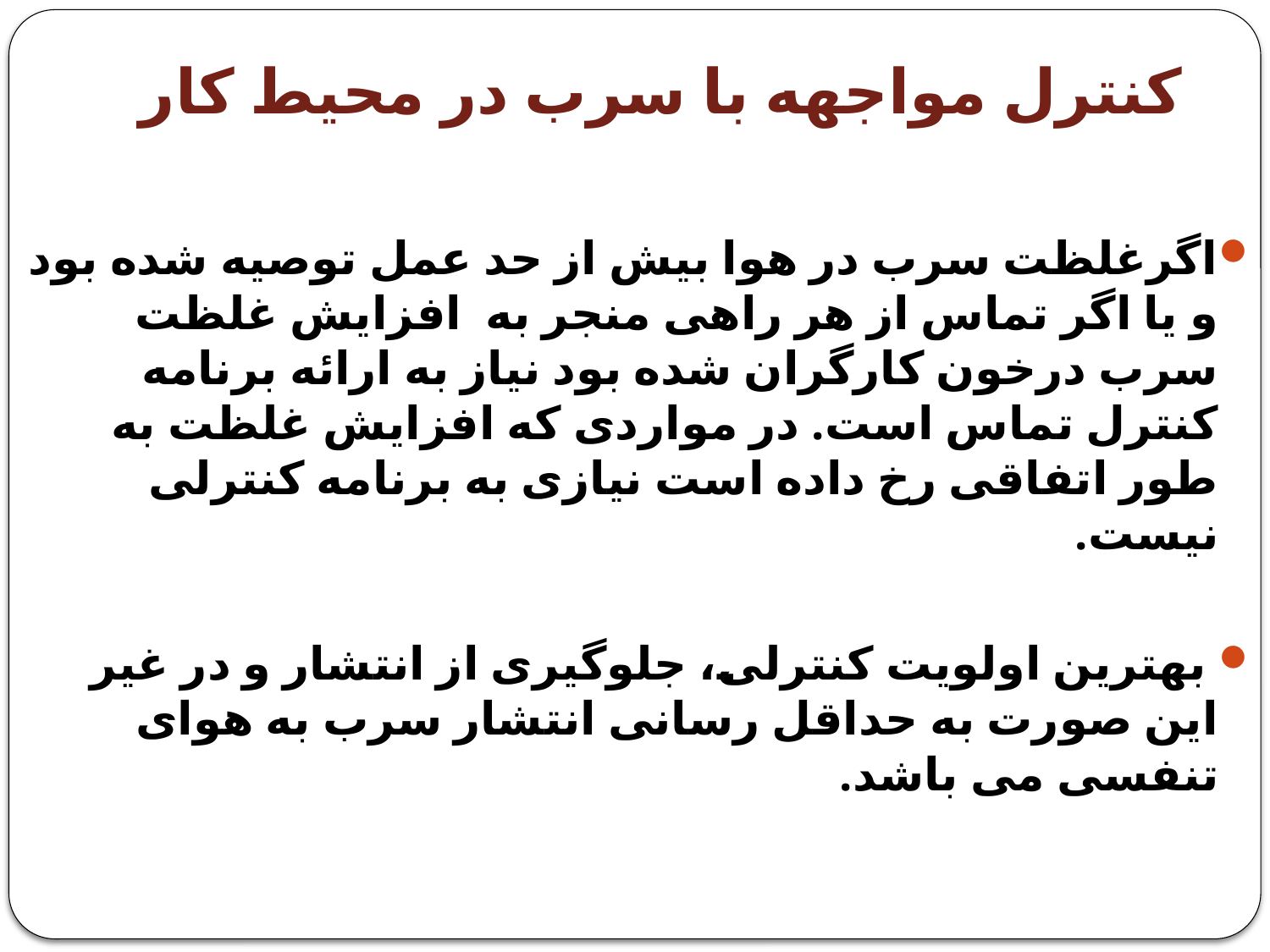

# کنترل مواجهه با سرب در محیط کار
اگرغلظت سرب در هوا بیش از حد عمل توصیه شده بود و یا اگر تماس از هر راهی منجر به  افزایش غلظت سرب درخون کارگران شده بود نیاز به ارائه برنامه کنترل تماس است. در مواردی که افزایش غلظت به طور اتفاقی رخ داده است نیازی به برنامه کنترلی نیست.

 بهترین اولویت کنترلی، جلوگیری از انتشار و در غیر این صورت به حداقل رسانی انتشار سرب به هوای تنفسی می باشد.